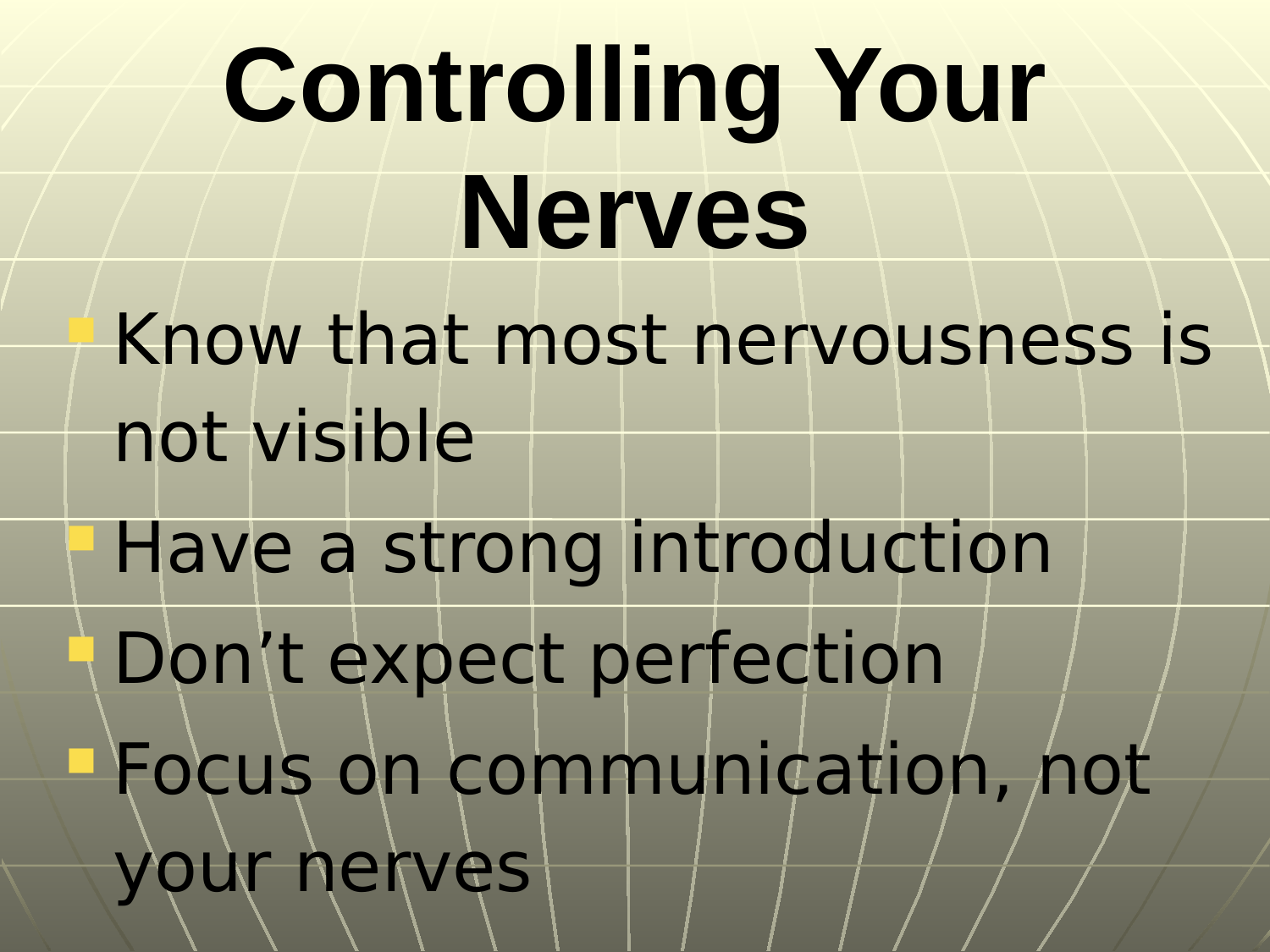

# Controlling Your Nerves
Know that most nervousness is not visible
Have a strong introduction
Don’t expect perfection
Focus on communication, not your nerves